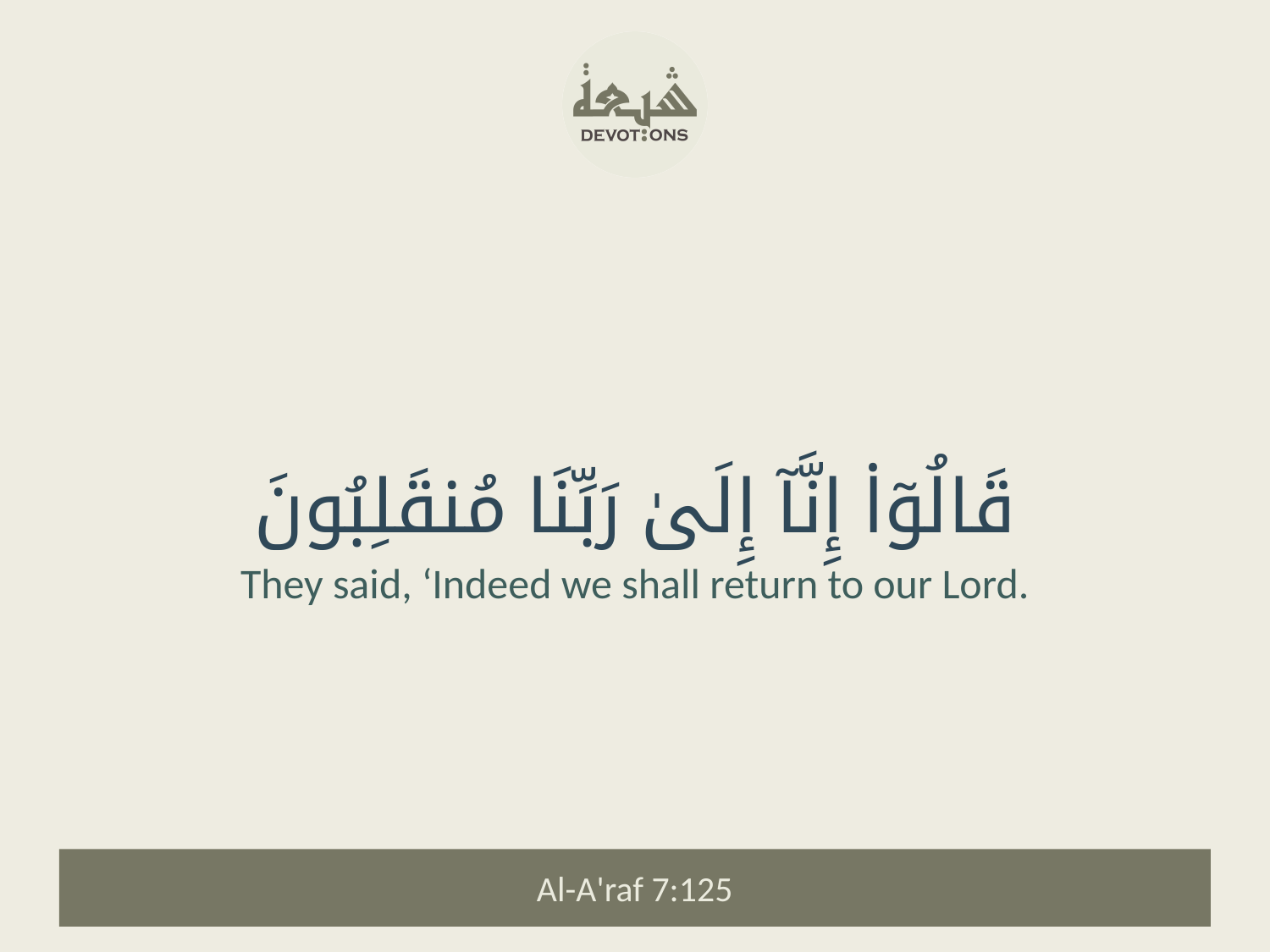

قَالُوٓا۟ إِنَّآ إِلَىٰ رَبِّنَا مُنقَلِبُونَ
They said, ‘Indeed we shall return to our Lord.
Al-A'raf 7:125